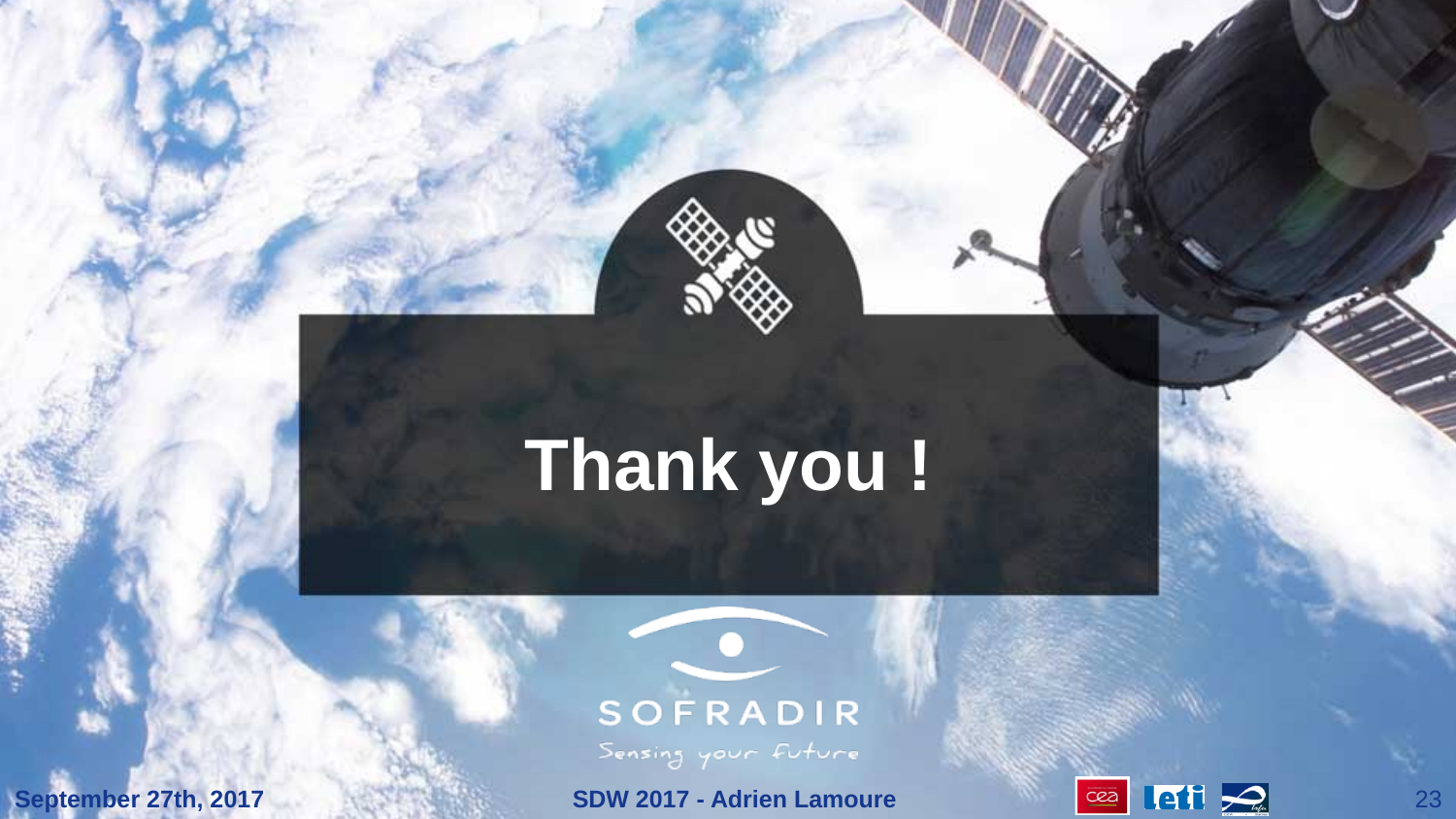

Thank you !
September 27th, 2017
SDW 2017 - Adrien Lamoure
23